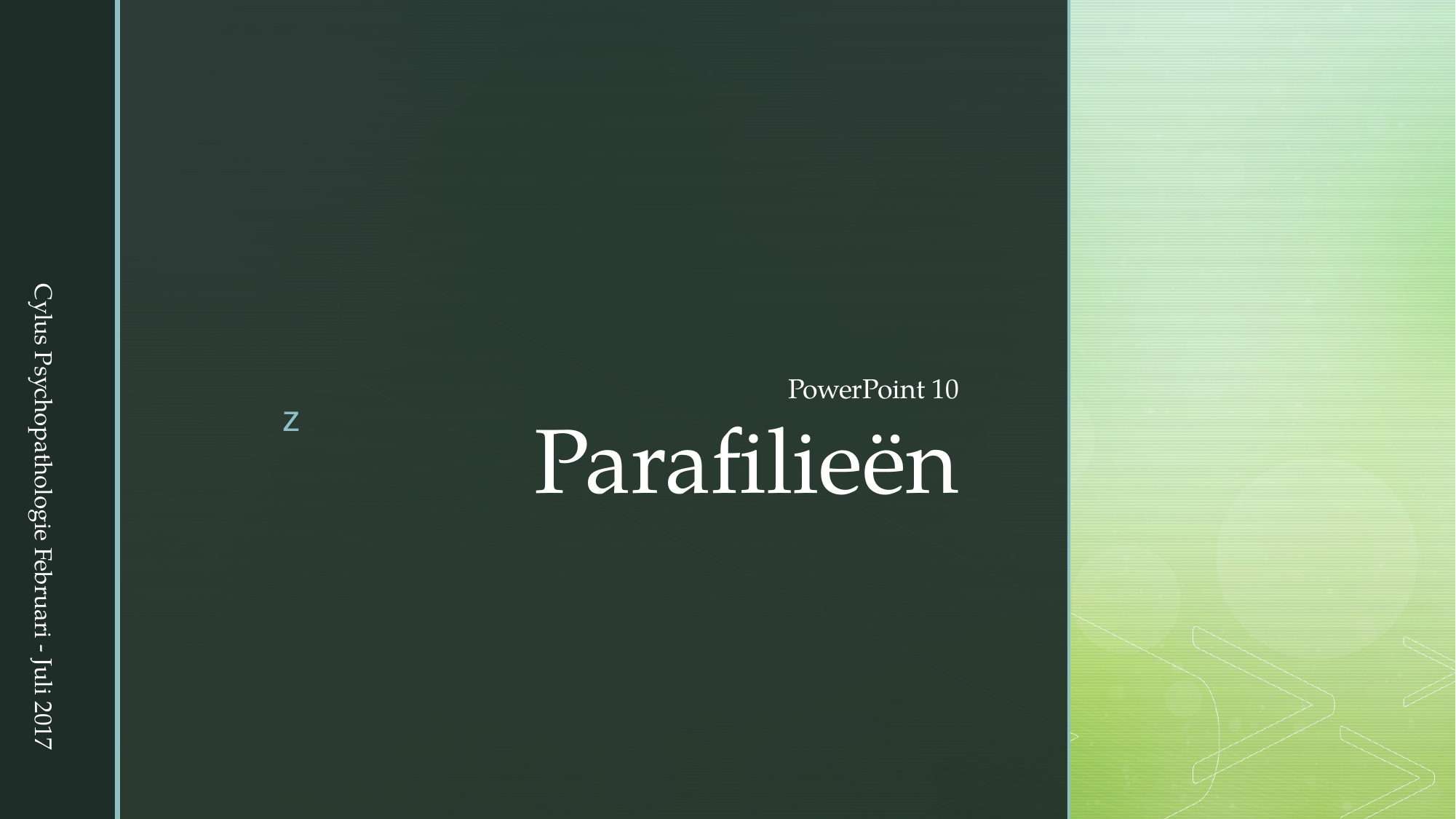

PowerPoint 10
Cylus Psychopathologie Februari - Juli 2017
# Parafilieën